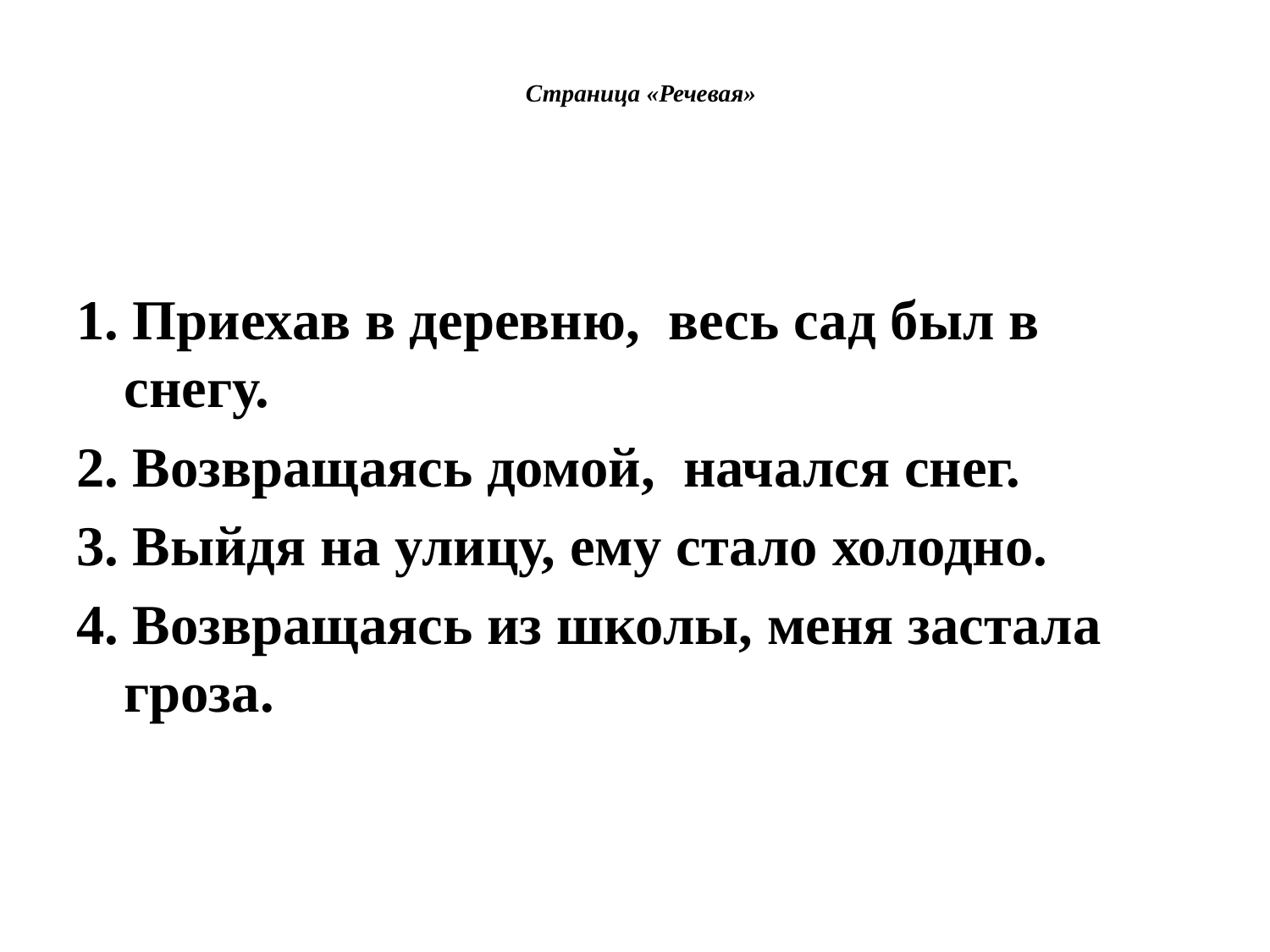

# Страница «Речевая»

1. Приехав в деревню,  весь сад был в снегу.
2. Возвращаясь домой,  начался снег.
3. Выйдя на улицу, ему стало холодно.
4. Возвращаясь из школы, меня застала гроза.